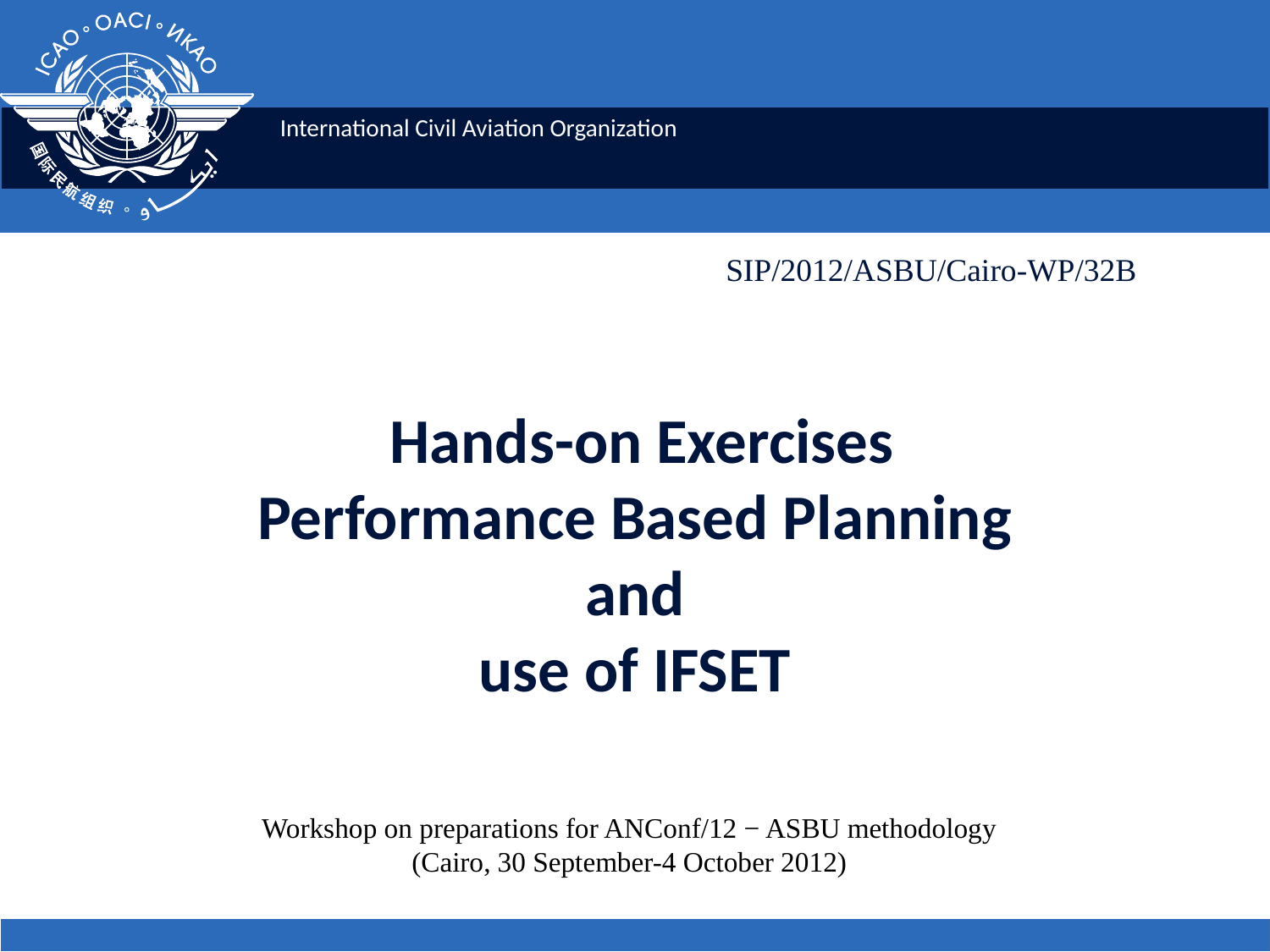

SIP/2012/ASBU/Cairo-WP/32B
# Hands-on Exercises Performance Based Planning and use of IFSET
Workshop on preparations for ANConf/12 − ASBU methodology
(Cairo, 30 September-4 October 2012)